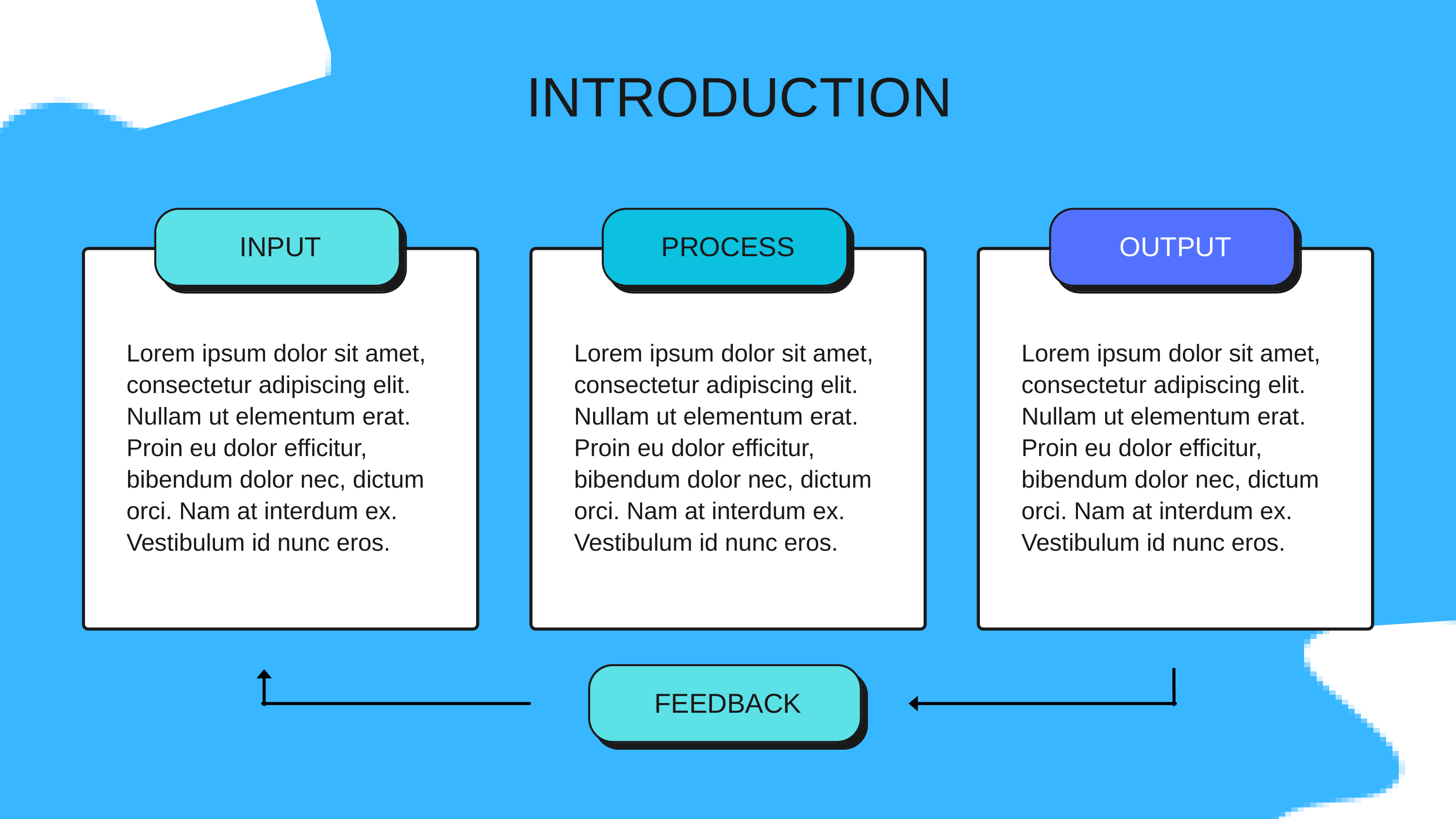

INTRODUCTION

INPUT
PROCESS
OUTPUT

Lorem ipsum dolor sit amet, consectetur adipiscing elit. Nullam ut elementum erat. Proin eu dolor efficitur, bibendum dolor nec, dictum orci. Nam at interdum ex. Vestibulum id nunc eros.
Lorem ipsum dolor sit amet, consectetur adipiscing elit. Nullam ut elementum erat. Proin eu dolor efficitur, bibendum dolor nec, dictum orci. Nam at interdum ex. Vestibulum id nunc eros.
Lorem ipsum dolor sit amet, consectetur adipiscing elit. Nullam ut elementum erat. Proin eu dolor efficitur, bibendum dolor nec, dictum orci. Nam at interdum ex. Vestibulum id nunc eros.

FEEDBACK